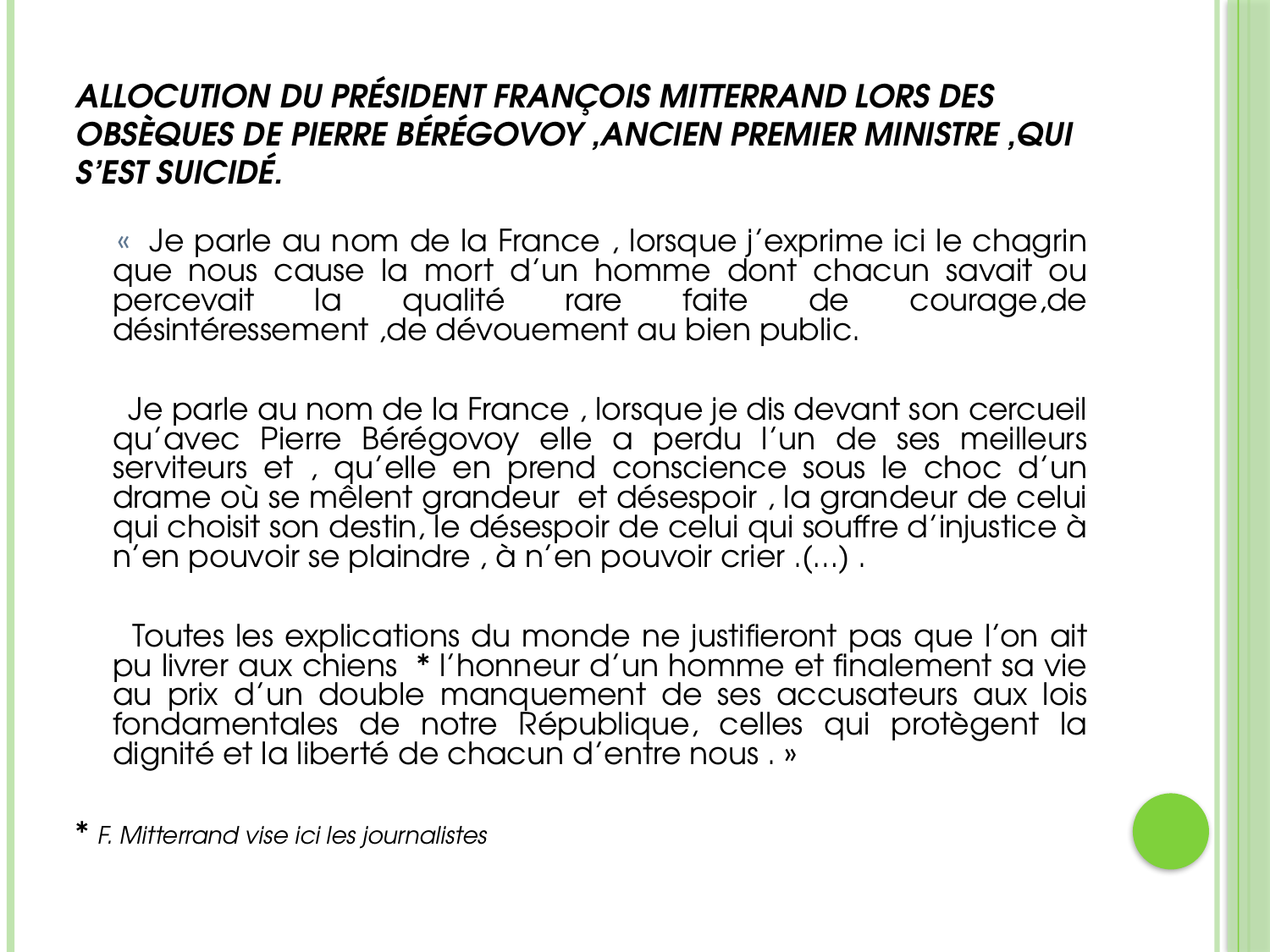

# Allocution du président François Mitterrand lors des obsèques de Pierre Bérégovoy ,ancien Premier ministre ,qui s’est suicidé.
    «  Je parle au nom de la France , lorsque j’exprime ici le chagrin que nous cause la mort d’un homme dont chacun savait ou percevait la qualité rare faite de courage,de désintéressement ,de dévouement au bien public.

      Je parle au nom de la France , lorsque je dis devant son cercueil qu’avec Pierre Bérégovoy elle a perdu l’un de ses meilleurs serviteurs et , qu’elle en prend conscience sous le choc d’un drame où se mêlent grandeur  et désespoir , la grandeur de celui qui choisit son destin, le désespoir de celui qui souffre d’injustice à n’en pouvoir se plaindre , à n’en pouvoir crier .(…) .

     Toutes les explications du monde ne justifieront pas que l’on ait pu livrer aux chiens  * l’honneur d’un homme et finalement sa vie au prix d’un double manquement de ses accusateurs aux lois fondamentales de notre République, celles qui protègent la dignité et la liberté de chacun d’entre nous . »

* F. Mitterrand vise ici les journalistes